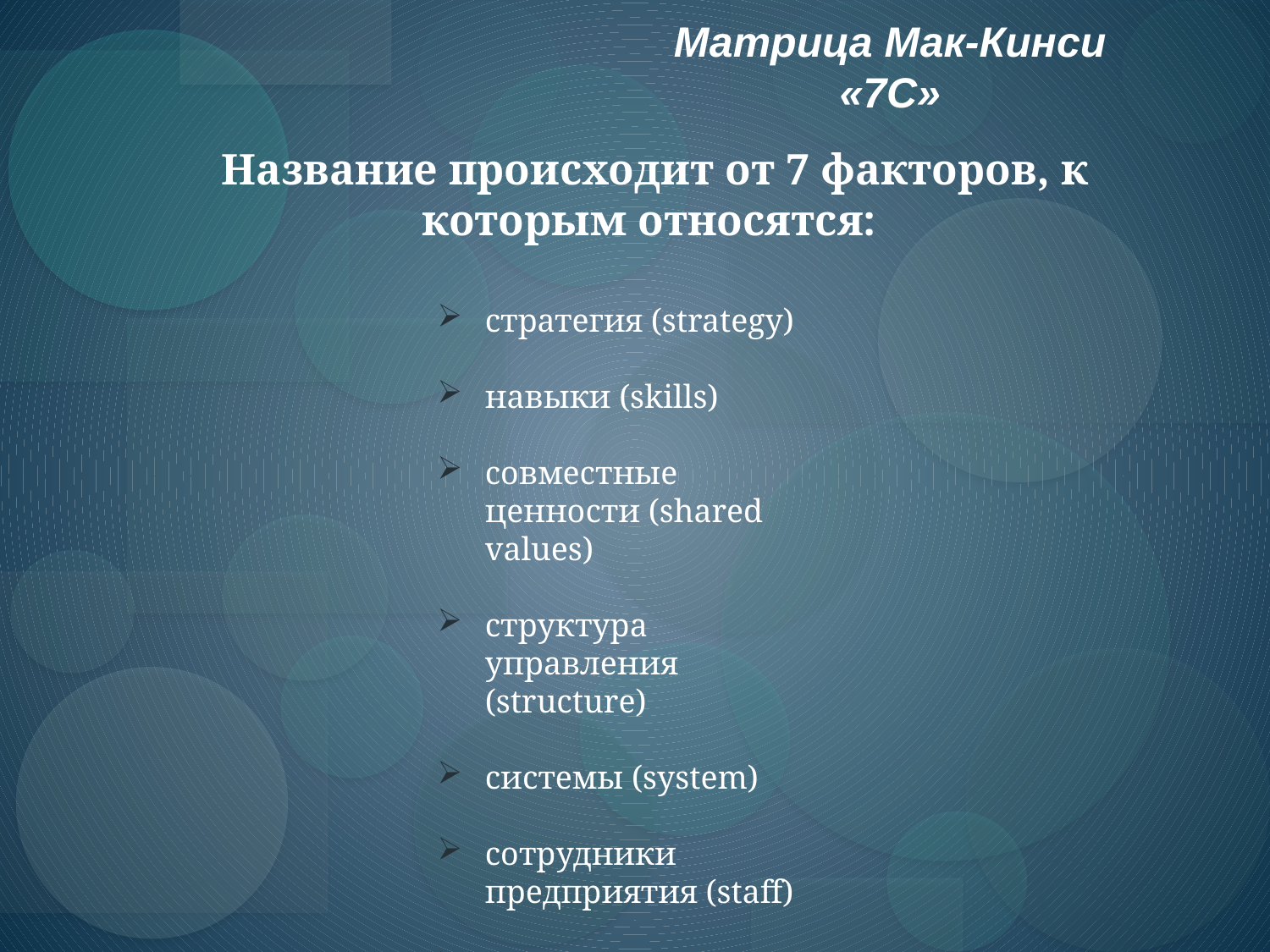

Матрица Мак-Кинси «7С»
Название происходит от 7 факторов, к которым относятся:

стратегия (strategy)

навыки (skills)

совместные ценности (shared values)

структура управления (structure)

системы (system)

сотрудники предприятия (staff)

стиль (style)